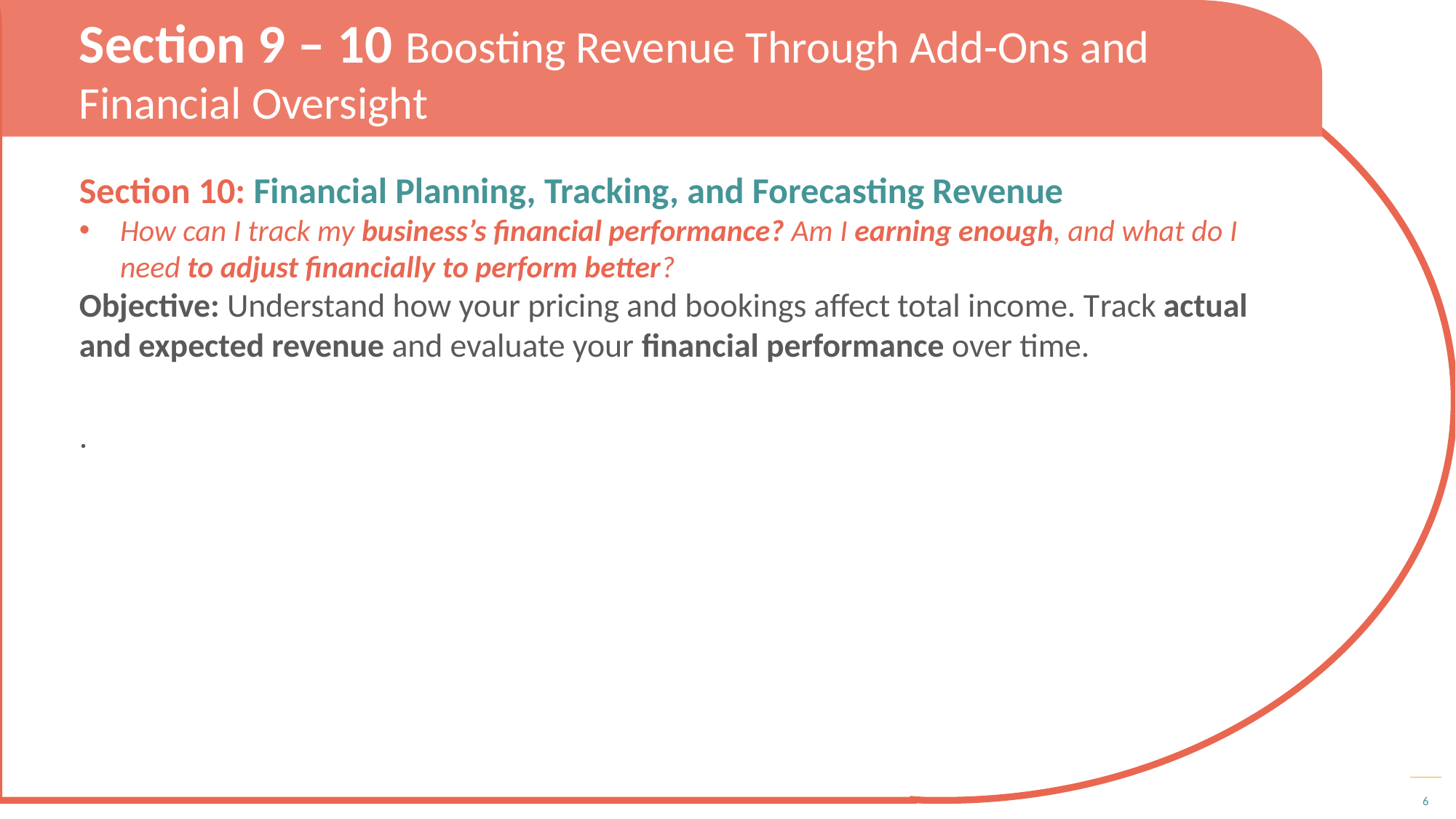

Section 9 – 10 Boosting Revenue Through Add-Ons and Financial Oversight
Section 10: Financial Planning, Tracking, and Forecasting Revenue
How can I track my business’s financial performance? Am I earning enough, and what do I need to adjust financially to perform better?
Objective: Understand how your pricing and bookings affect total income. Track actual and expected revenue and evaluate your financial performance over time.

.

6